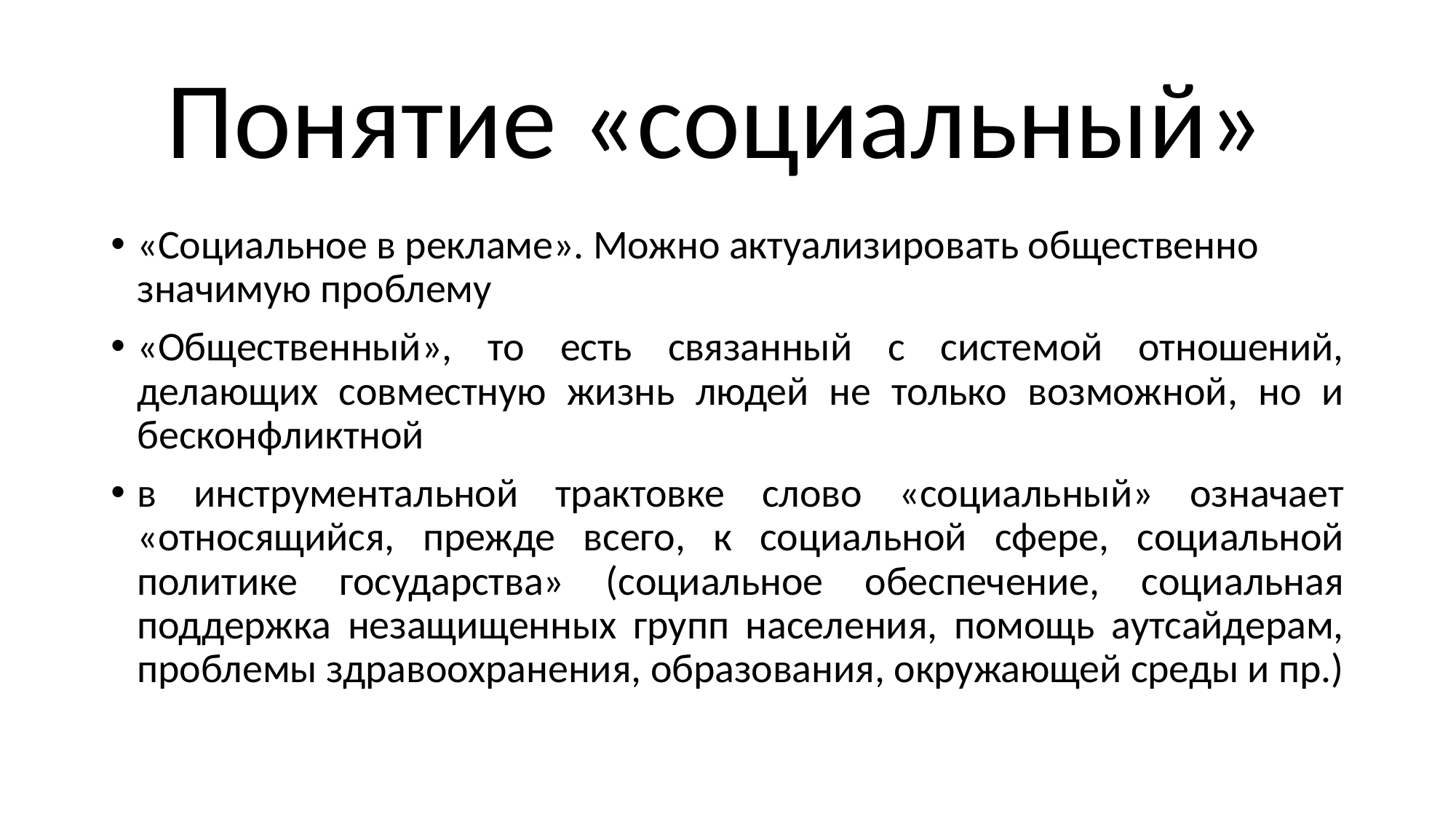

# Понятие «социальный»
«Социальное в рекламе». Можно актуализировать общественно значимую проблему
«Общественный», то есть связанный с системой отношений, делающих совместную жизнь людей не только возможной, но и бесконфликтной
в инструментальной трактовке слово «социальный» означает «относящийся, прежде всего, к социальной сфере, социальной политике государства» (социальное обеспечение, социальная поддержка незащищенных групп населения, помощь аутсайдерам, проблемы здравоохранения, образования, окружающей среды и пр.)